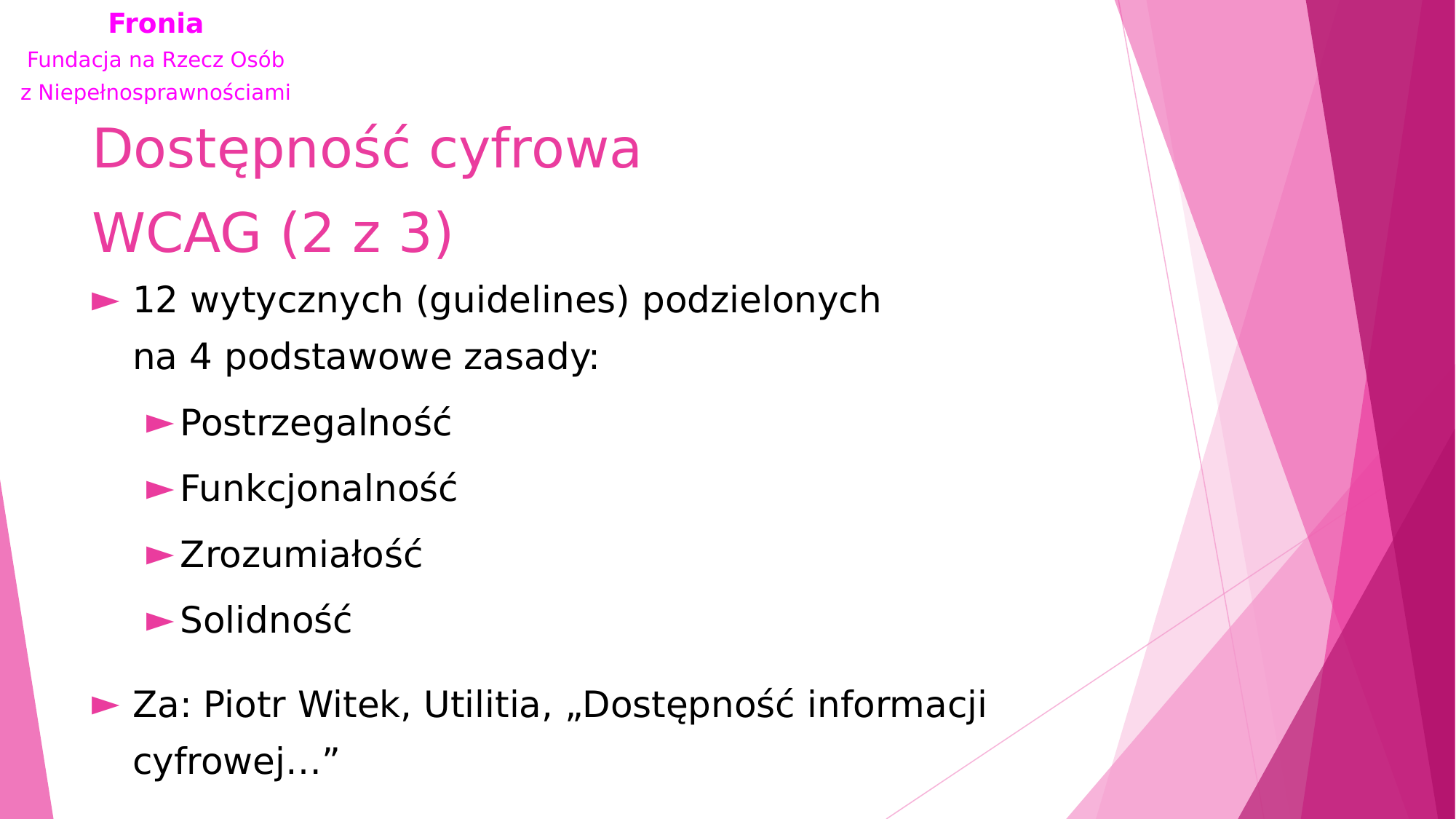

# Dostępność cyfrowa WCAG (2 z 3)
12 wytycznych (guidelines) podzielonych na 4 podstawowe zasady:
Postrzegalność
Funkcjonalność
Zrozumiałość
Solidność
Za: Piotr Witek, Utilitia, „Dostępność informacji cyfrowej…”